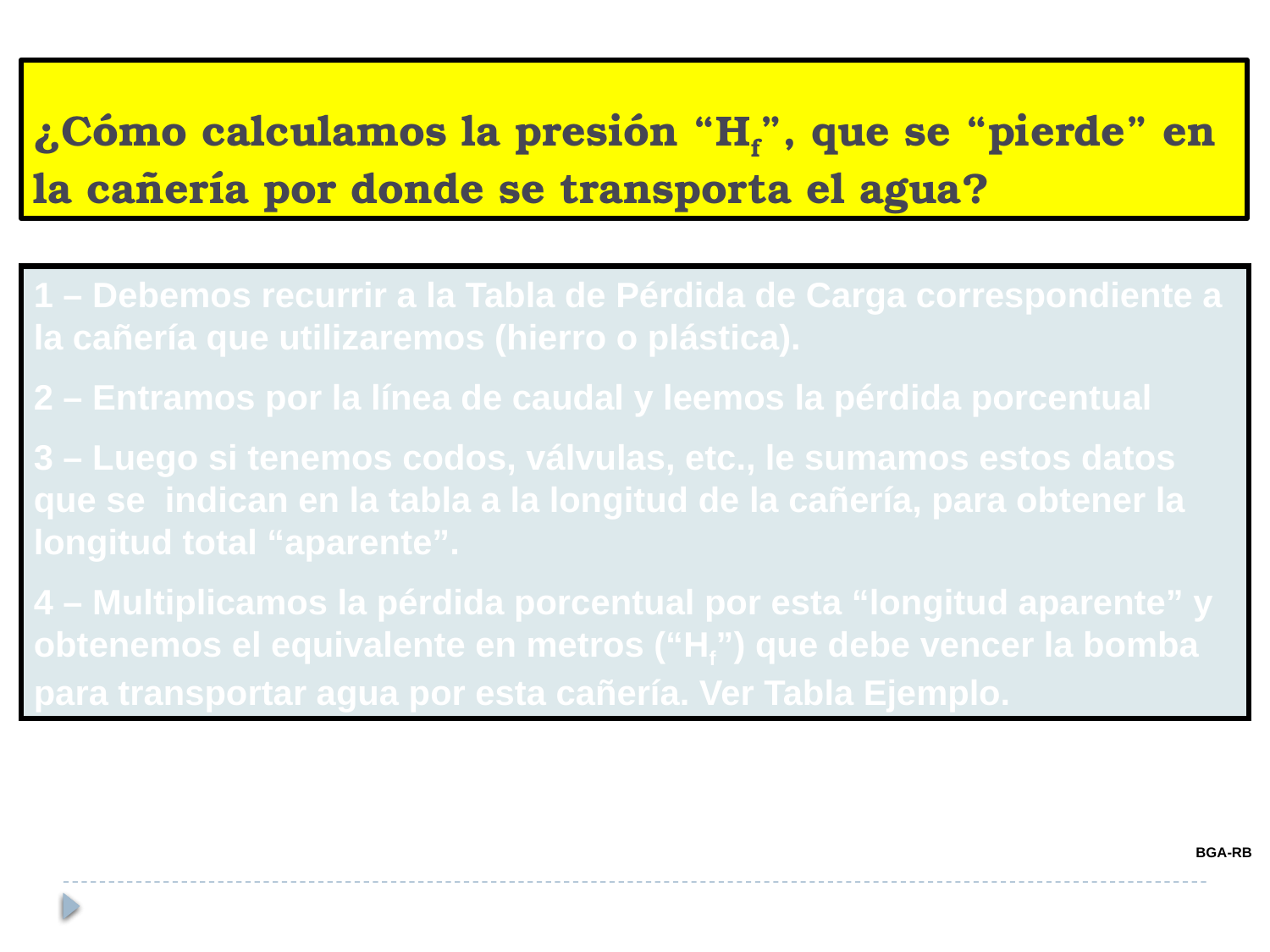

# ¿Cómo calculamos la presión “Hf”, que se “pierde” en la cañería por donde se transporta el agua?
1 – Debemos recurrir a la Tabla de Pérdida de Carga correspondiente a la cañería que utilizaremos (hierro o plástica).
2 – Entramos por la línea de caudal y leemos la pérdida porcentual
3 – Luego si tenemos codos, válvulas, etc., le sumamos estos datos que se  indican en la tabla a la longitud de la cañería, para obtener la longitud total “aparente”.
4 – Multiplicamos la pérdida porcentual por esta “longitud aparente” y obtenemos el equivalente en metros (“Hf”) que debe vencer la bomba para transportar agua por esta cañería. Ver Tabla Ejemplo.
BGA-RB